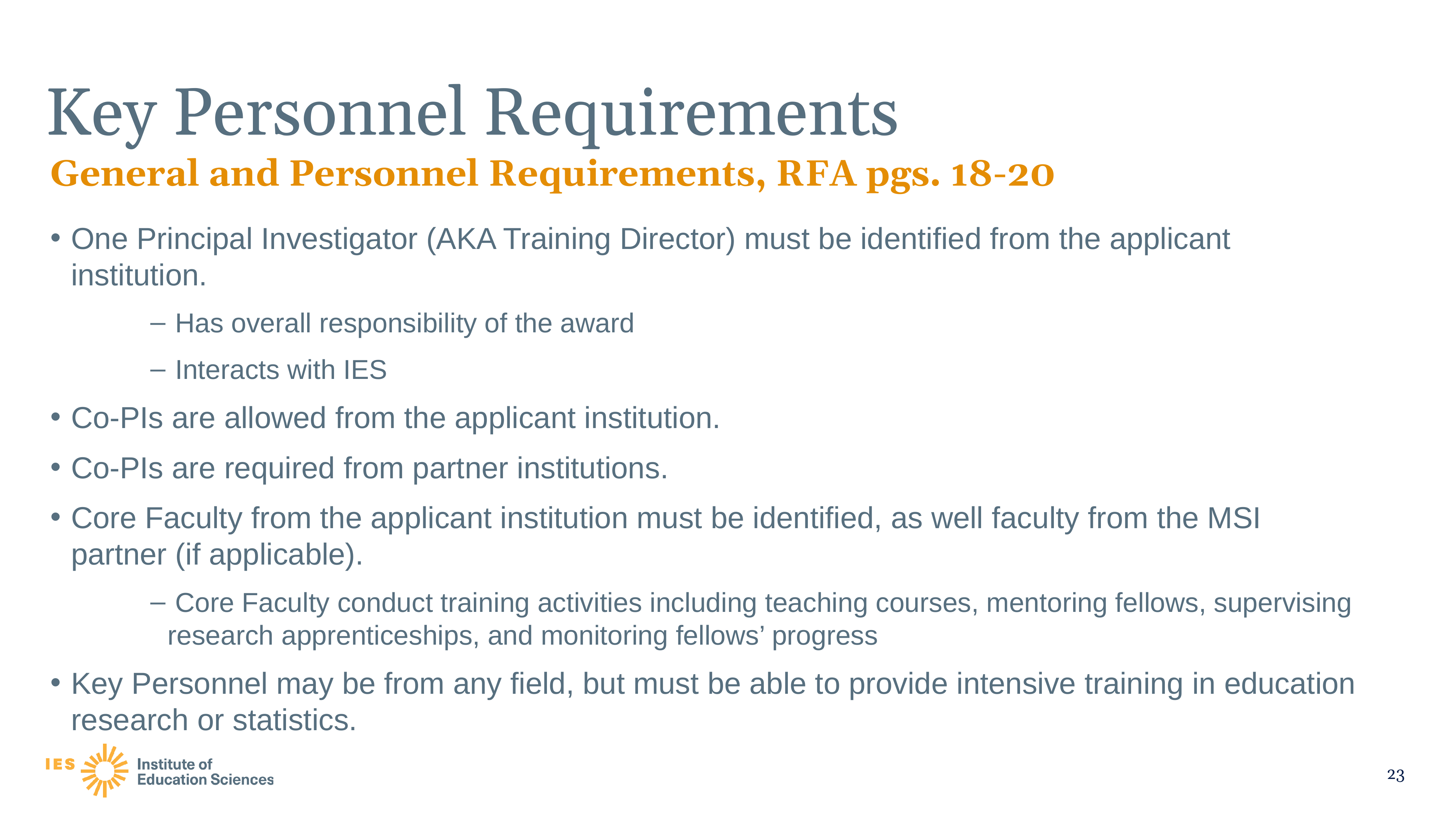

# Key Personnel Requirements
General and Personnel Requirements, RFA pgs. 18-20
One Principal Investigator (AKA Training Director) must be identified from the applicant institution.
 Has overall responsibility of the award
 Interacts with IES
Co-PIs are allowed from the applicant institution.
Co-PIs are required from partner institutions.
Core Faculty from the applicant institution must be identified, as well faculty from the MSI partner (if applicable).
 Core Faculty conduct training activities including teaching courses, mentoring fellows, supervising research apprenticeships, and monitoring fellows’ progress
Key Personnel may be from any field, but must be able to provide intensive training in education research or statistics.
23